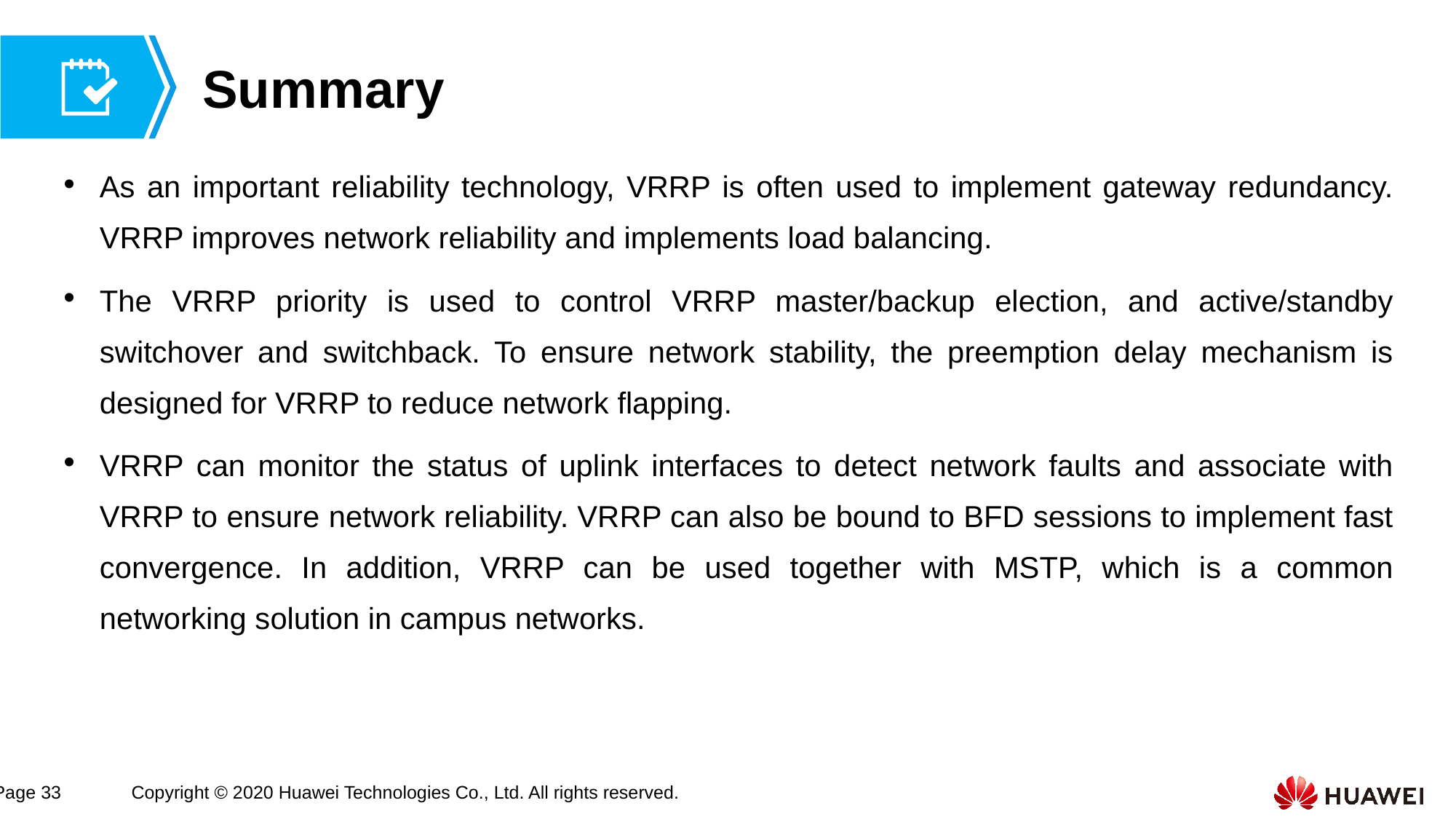

As an important reliability technology, VRRP is often used to implement gateway redundancy. VRRP improves network reliability and implements load balancing.
The VRRP priority is used to control VRRP master/backup election, and active/standby switchover and switchback. To ensure network stability, the preemption delay mechanism is designed for VRRP to reduce network flapping.
VRRP can monitor the status of uplink interfaces to detect network faults and associate with VRRP to ensure network reliability. VRRP can also be bound to BFD sessions to implement fast convergence. In addition, VRRP can be used together with MSTP, which is a common networking solution in campus networks.